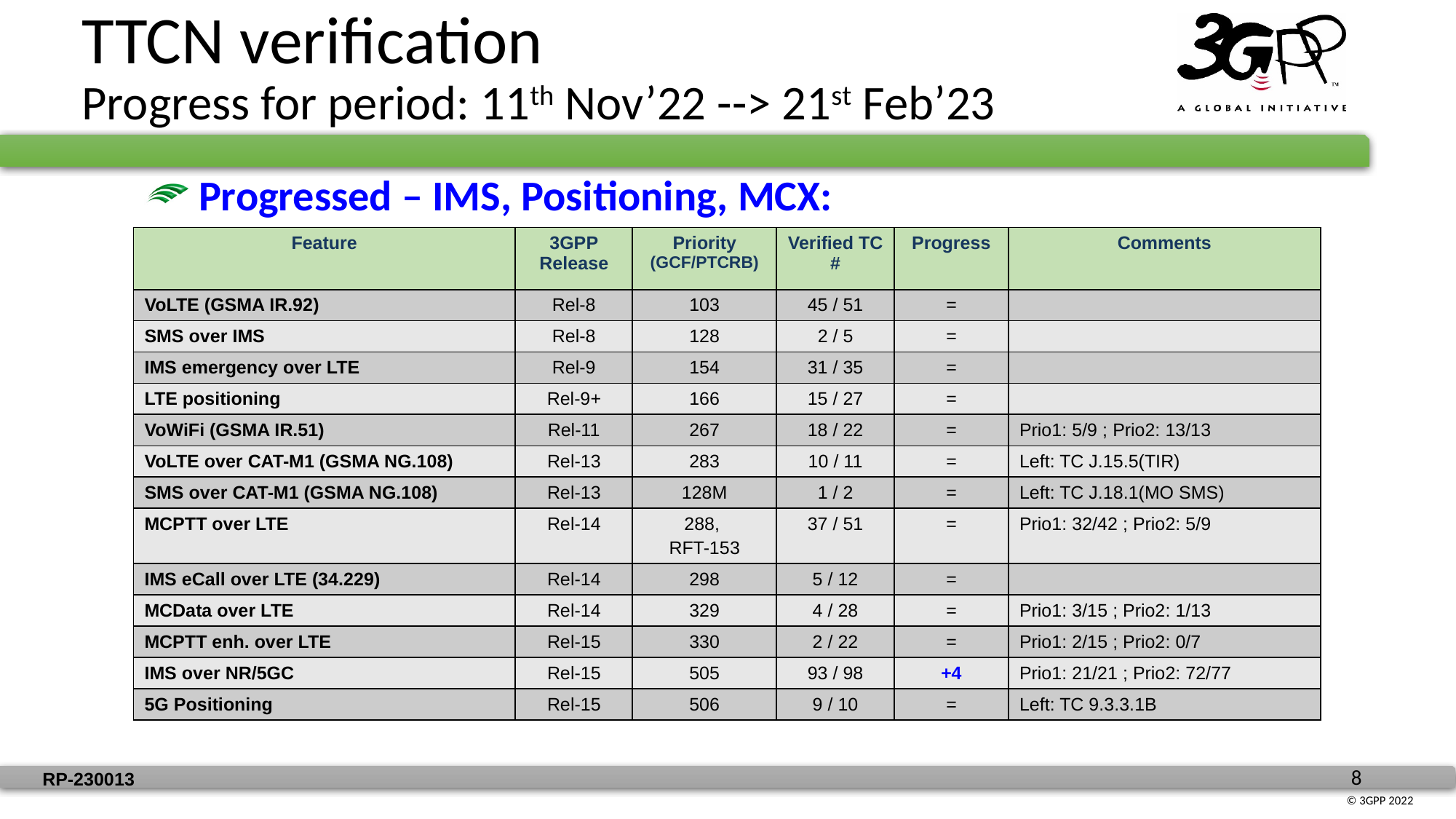

# TTCN verification Progress for period: 11th Nov’22 --> 21st Feb’23
 Progressed – IMS, Positioning, MCX:

| Feature | 3GPP Release | Priority (GCF/PTCRB) | Verified TC # | Progress | Comments |
| --- | --- | --- | --- | --- | --- |
| VoLTE (GSMA IR.92) | Rel-8 | 103 | 45 / 51 | = |  |
| SMS over IMS | Rel-8 | 128 | 2 / 5 | = |  |
| IMS emergency over LTE | Rel-9 | 154 | 31 / 35 | = |  |
| LTE positioning | Rel-9+ | 166 | 15 / 27 | = |  |
| VoWiFi (GSMA IR.51) | Rel-11 | 267 | 18 / 22 | = | Prio1: 5/9 ; Prio2: 13/13 |
| VoLTE over CAT-M1 (GSMA NG.108) | Rel-13 | 283 | 10 / 11 | = | Left: TC J.15.5(TIR) |
| SMS over CAT-M1 (GSMA NG.108) | Rel-13 | 128M | 1 / 2 | = | Left: TC J.18.1(MO SMS) |
| MCPTT over LTE | Rel-14 | 288, RFT-153 | 37 / 51 | = | Prio1: 32/42 ; Prio2: 5/9 |
| IMS eCall over LTE (34.229) | Rel-14 | 298 | 5 / 12 | = |  |
| MCData over LTE | Rel-14 | 329 | 4 / 28 | = | Prio1: 3/15 ; Prio2: 1/13 |
| MCPTT enh. over LTE | Rel-15 | 330 | 2 / 22 | = | Prio1: 2/15 ; Prio2: 0/7 |
| IMS over NR/5GC | Rel-15 | 505 | 93 / 98 | +4 | Prio1: 21/21 ; Prio2: 72/77 |
| 5G Positioning | Rel-15 | 506 | 9 / 10 | = | Left: TC 9.3.3.1B |